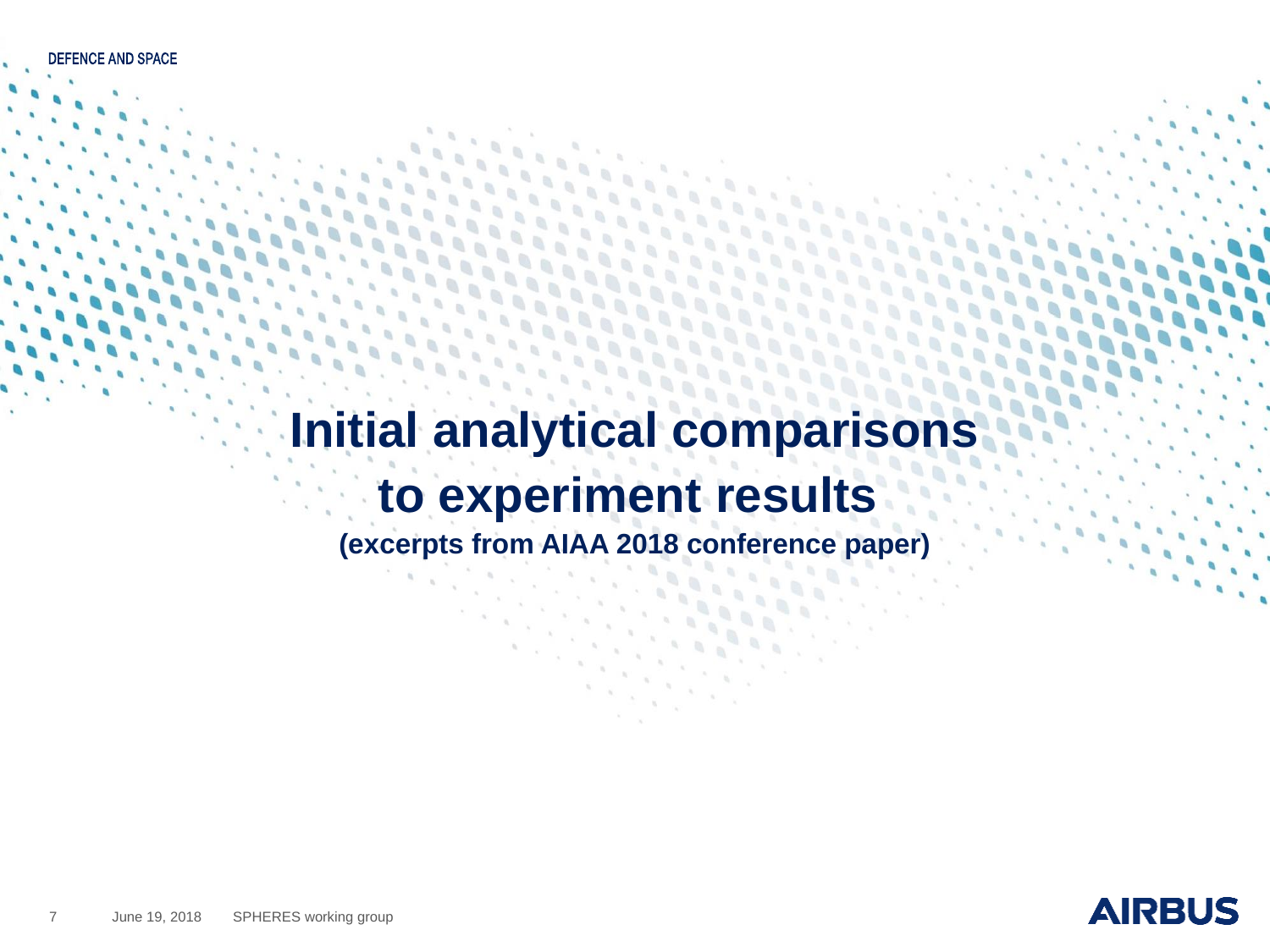

# Initial analytical comparisons to experiment results (excerpts from AIAA 2018 conference paper)
7
June 19, 2018
SPHERES working group